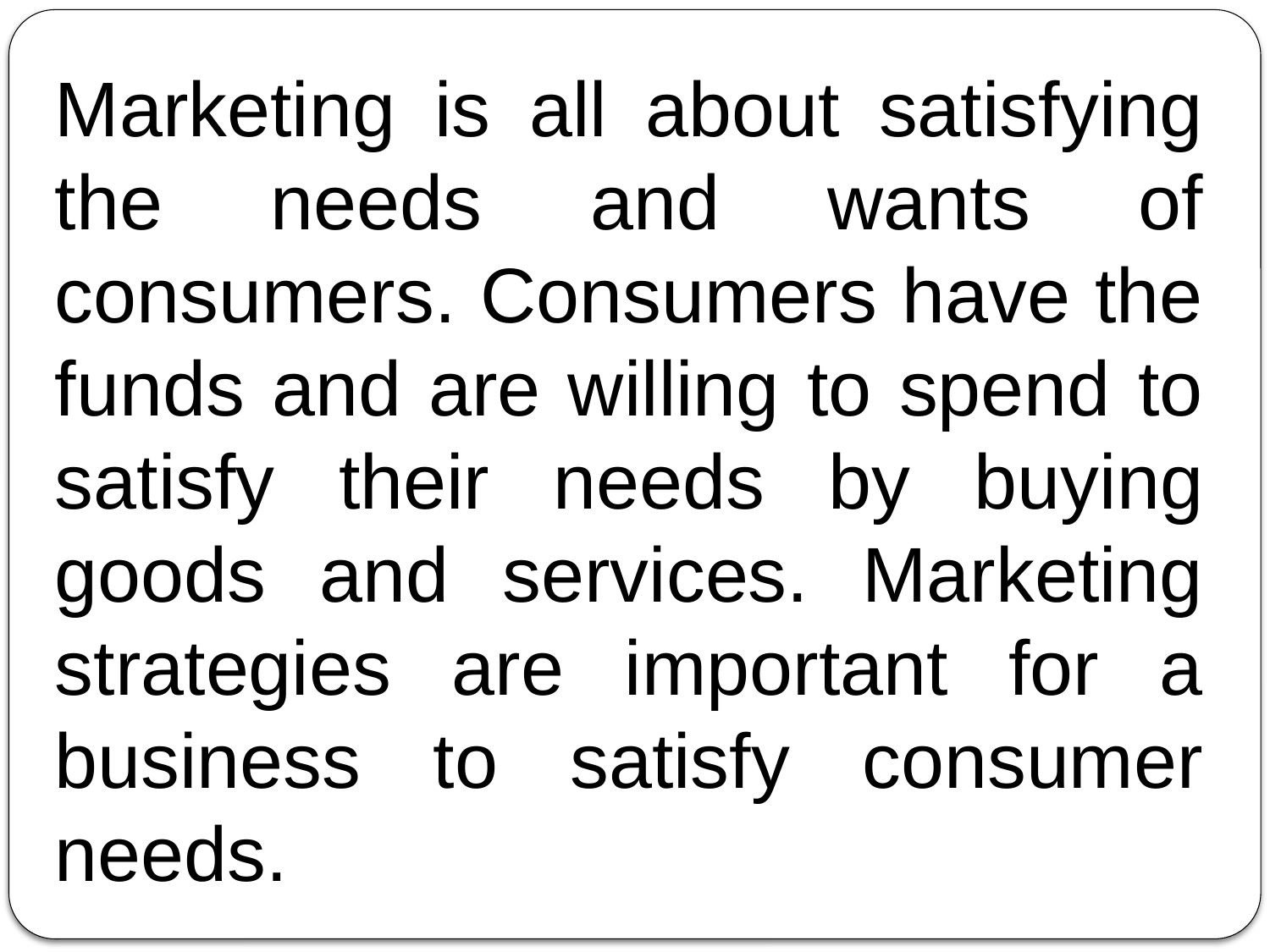

Marketing is all about satisfying the needs and wants of consumers. Consumers have the funds and are willing to spend to satisfy their needs by buying goods and services. Marketing strategies are important for a business to satisfy consumer needs.